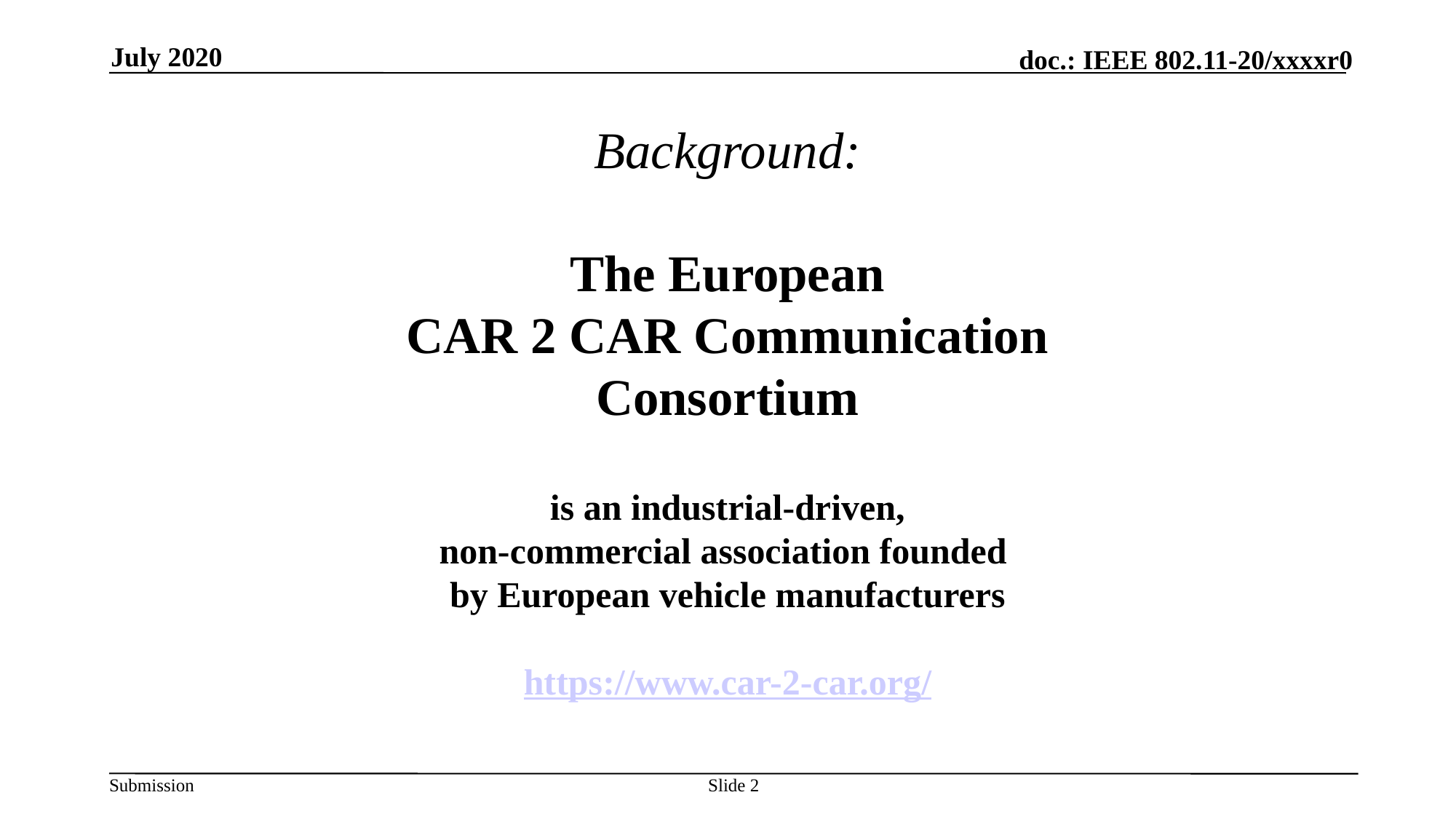

July 2020
# Background: The European CAR 2 CAR Communication Consortium is an industrial-driven, non-commercial association founded by European vehicle manufacturers https://www.car-2-car.org/
Slide 2